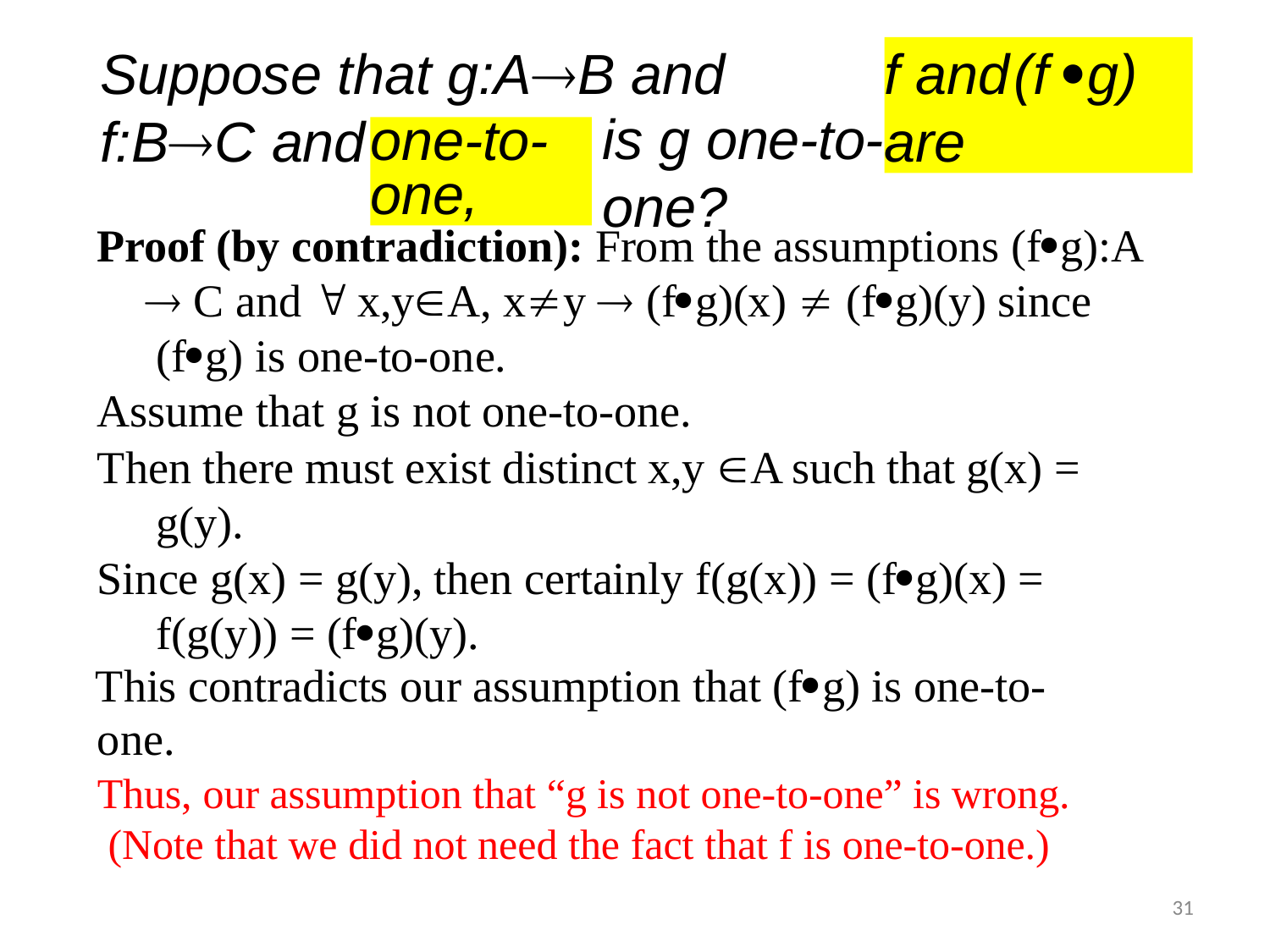

# Suppose that g:A→B and f:B→C and
f and	(f •g) are
is g one-to-one?
one-to-one,
Proof (by contradiction): From the assumptions (f•g):A
→ C and ∀ x,y∈A, x≠y → (f•g)(x) ≠ (f•g)(y) since  (f•g) is one-to-one.
Assume that g is not one-to-one.
Then there must exist distinct x,y ∈A such that g(x) =  g(y).
Since g(x) = g(y), then certainly f(g(x)) = (f•g)(x) =  f(g(y)) = (f•g)(y).
This contradicts our assumption that (f•g) is one-to-one.
Thus, our assumption that “g is not one-to-one” is wrong.  (Note that we did not need the fact that f is one-to-one.)
31